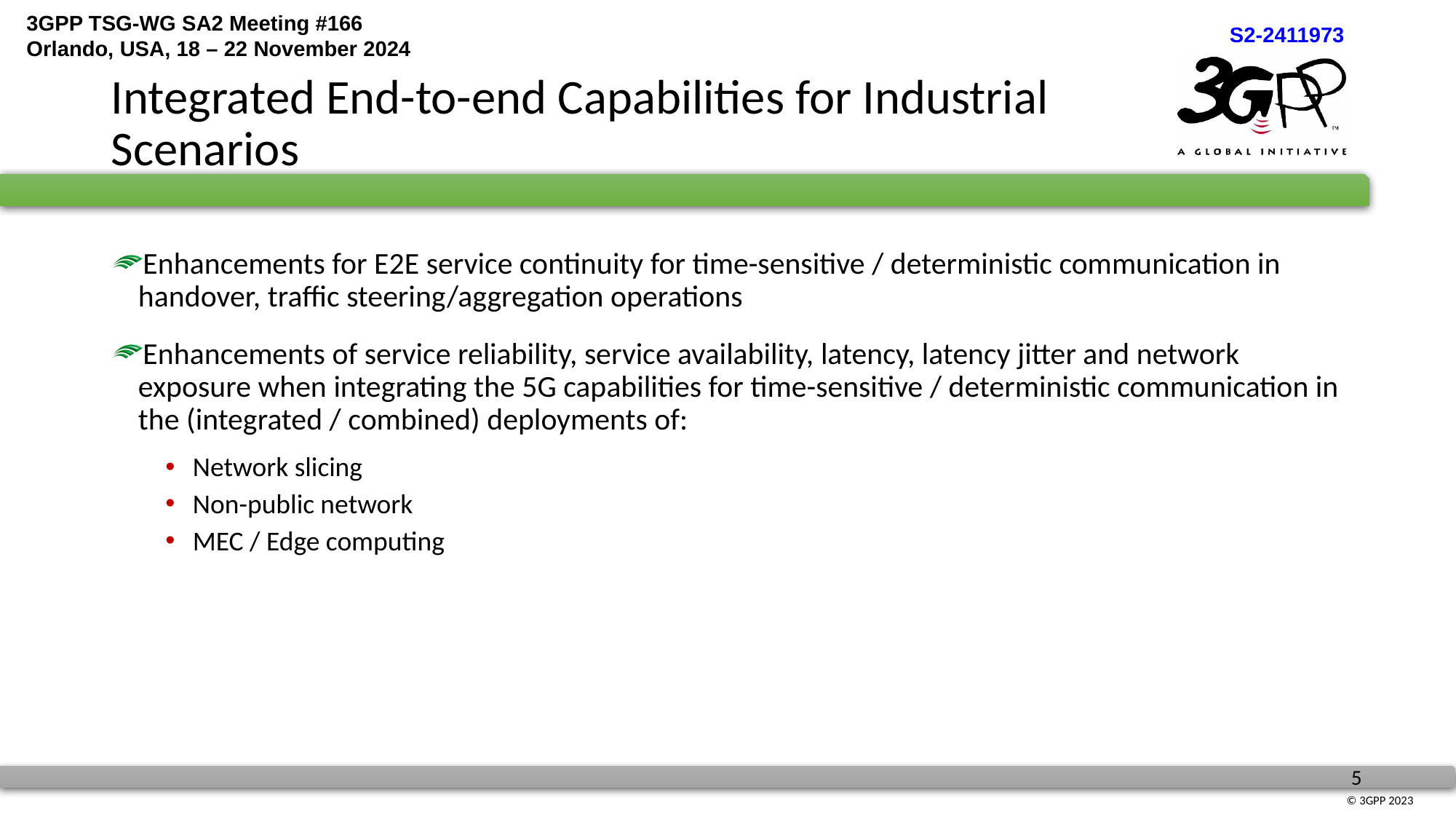

# Integrated End-to-end Capabilities for Industrial Scenarios
Enhancements for E2E service continuity for time-sensitive / deterministic communication in handover, traffic steering/aggregation operations
Enhancements of service reliability, service availability, latency, latency jitter and network exposure when integrating the 5G capabilities for time-sensitive / deterministic communication in the (integrated / combined) deployments of:
Network slicing
Non-public network
MEC / Edge computing